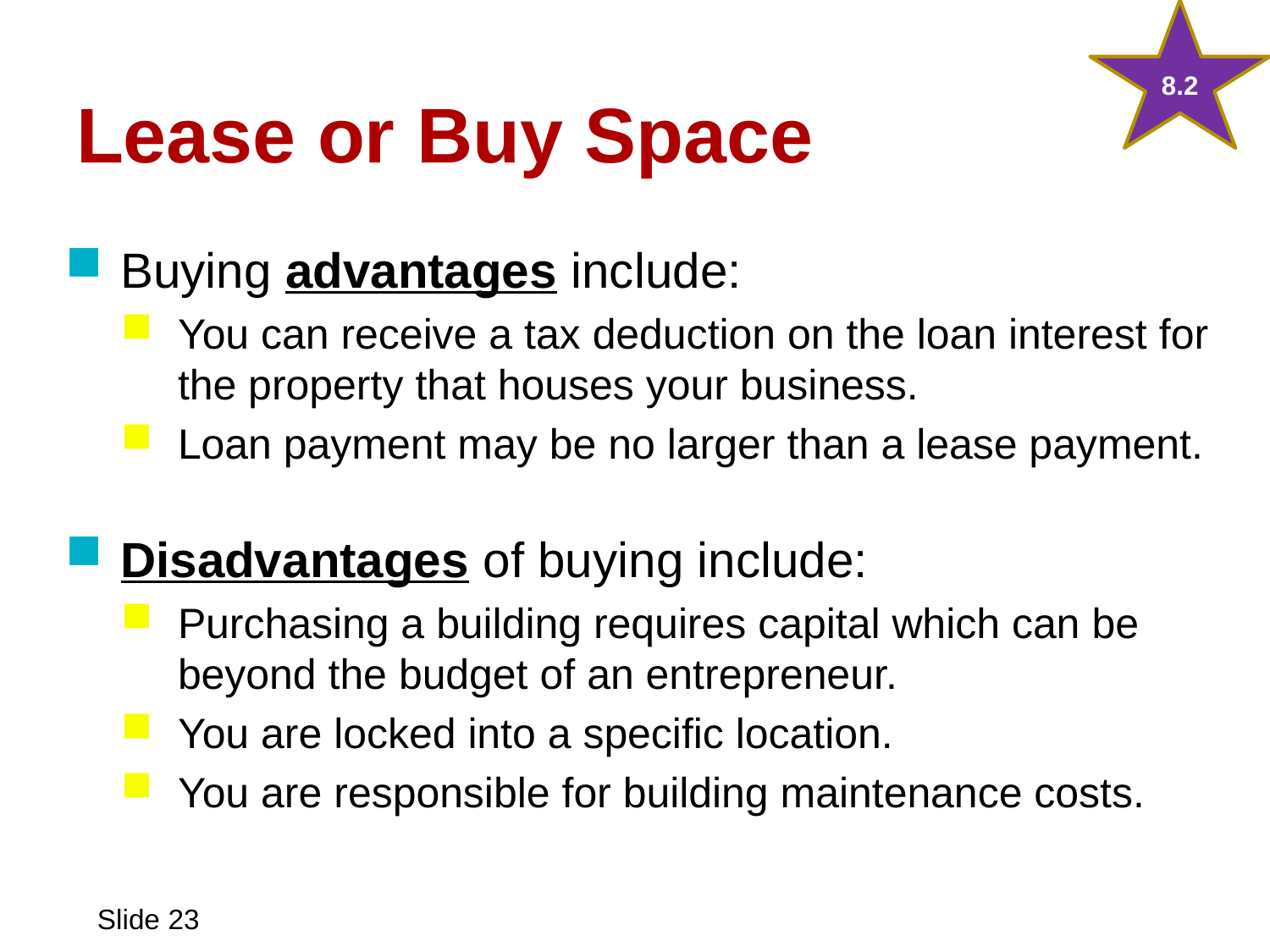

8.2
# Lease or Buy Space
Buying advantages include:
You can receive a tax deduction on the loan interest for the property that houses your business.
Loan payment may be no larger than a lease payment.
Disadvantages of buying include:
Purchasing a building requires capital which can be beyond the budget of an entrepreneur.
You are locked into a specific location.
You are responsible for building maintenance costs.

Chapter 8
Slide 23